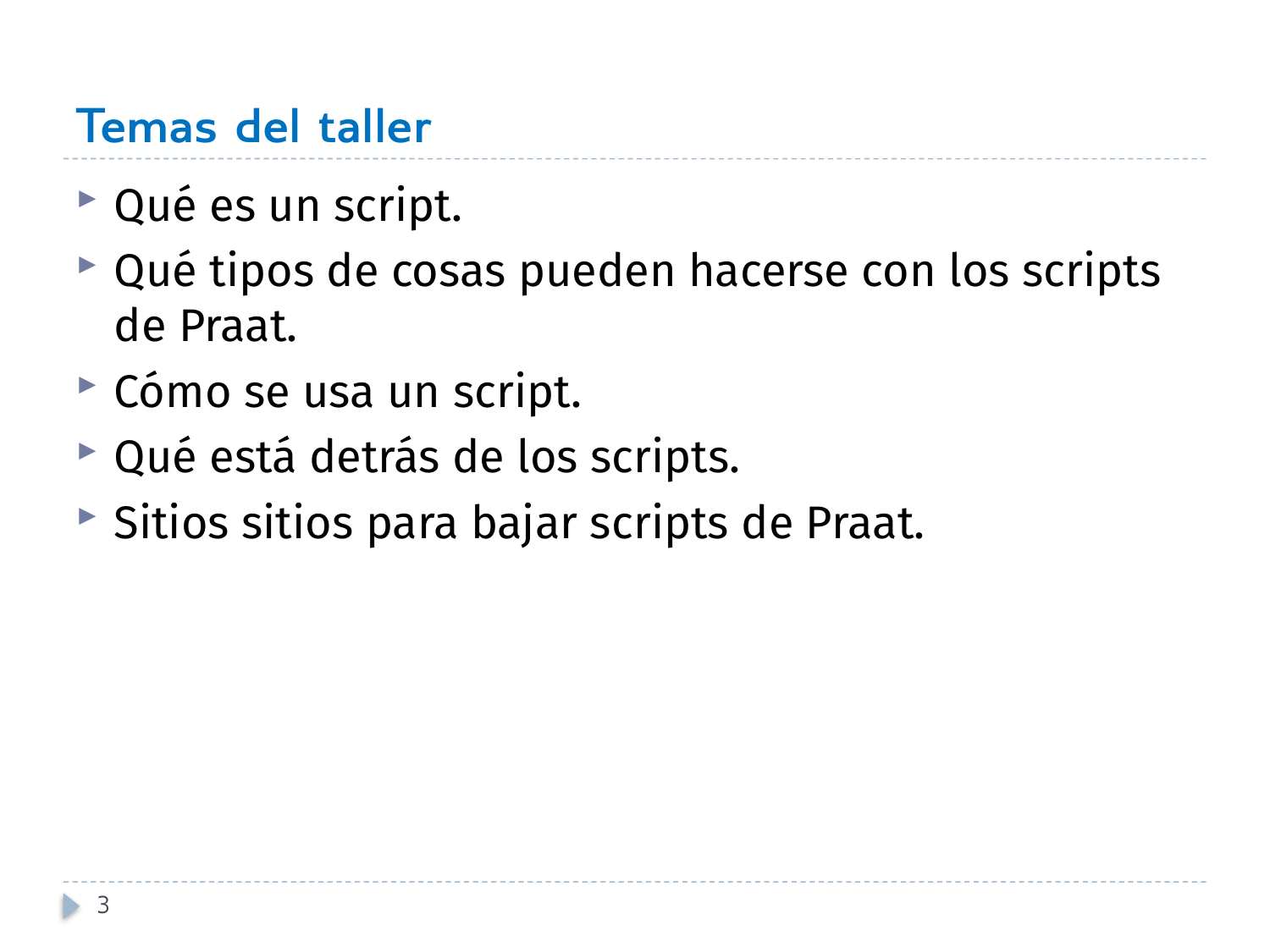

# Temas del taller
Qué es un script.
Qué tipos de cosas pueden hacerse con los scripts de Praat.
Cómo se usa un script.
Qué está detrás de los scripts.
Sitios sitios para bajar scripts de Praat.

3